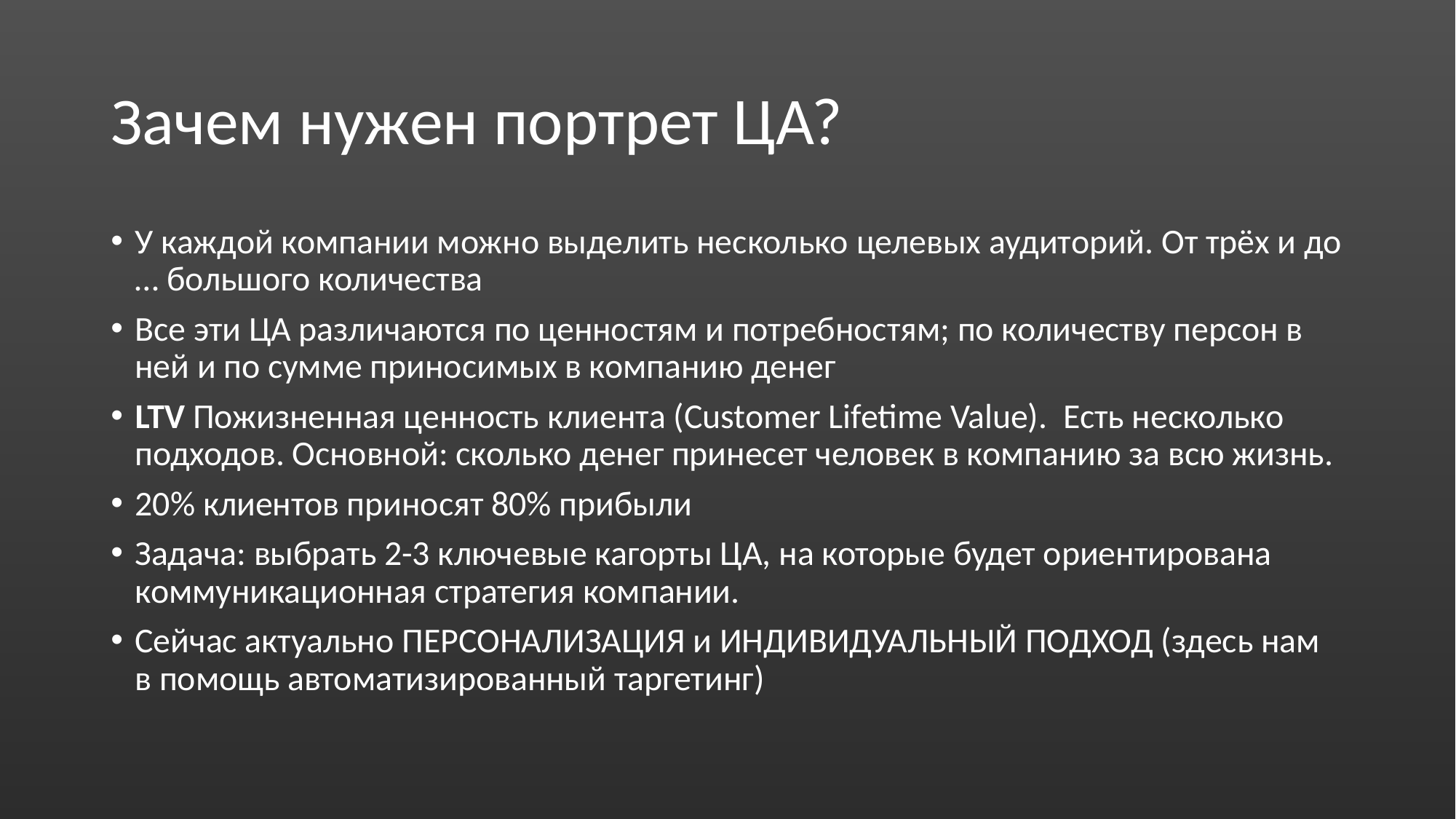

# Зачем нужен портрет ЦА?
У каждой компании можно выделить несколько целевых аудиторий. От трёх и до … большого количества
Все эти ЦА различаются по ценностям и потребностям; по количеству персон в ней и по сумме приносимых в компанию денег
LTV Пожизненная ценность клиента (Customer Lifetime Value).  Есть несколько подходов. Основной: сколько денег принесет человек в компанию за всю жизнь.
20% клиентов приносят 80% прибыли
Задача: выбрать 2-3 ключевые кагорты ЦА, на которые будет ориентирована коммуникационная стратегия компании.
Сейчас актуально ПЕРСОНАЛИЗАЦИЯ и ИНДИВИДУАЛЬНЫЙ ПОДХОД (здесь нам в помощь автоматизированный таргетинг)